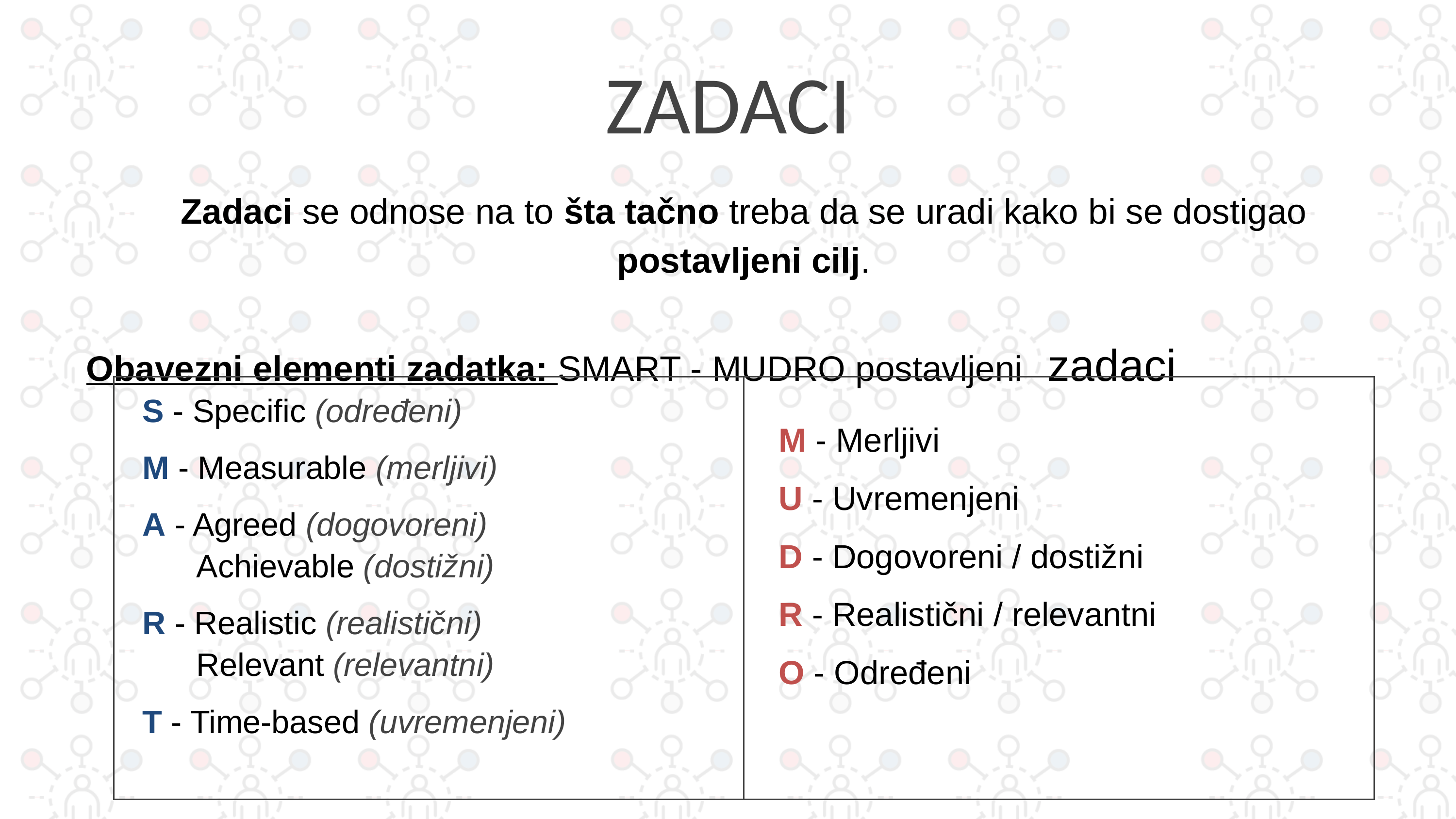

# ZADACI
Zadaci se odnose na to šta tačno treba da se uradi kako bi se dostigao postavljeni cilj.

Obavezni elementi zadatka: SMART - MUDRO postavljeni  zadaci

| S - Specific (određeni) M - Measurable (merljivi) A - Agreed (dogovoreni) Achievable (dostižni) R - Realistic (realistični) Relevant (relevantni) T - Time-based (uvremenjeni) | M - Merljivi U - Uvremenjeni D - Dogovoreni / dostižni R - Realistični / relevantni O - Određeni |
| --- | --- |